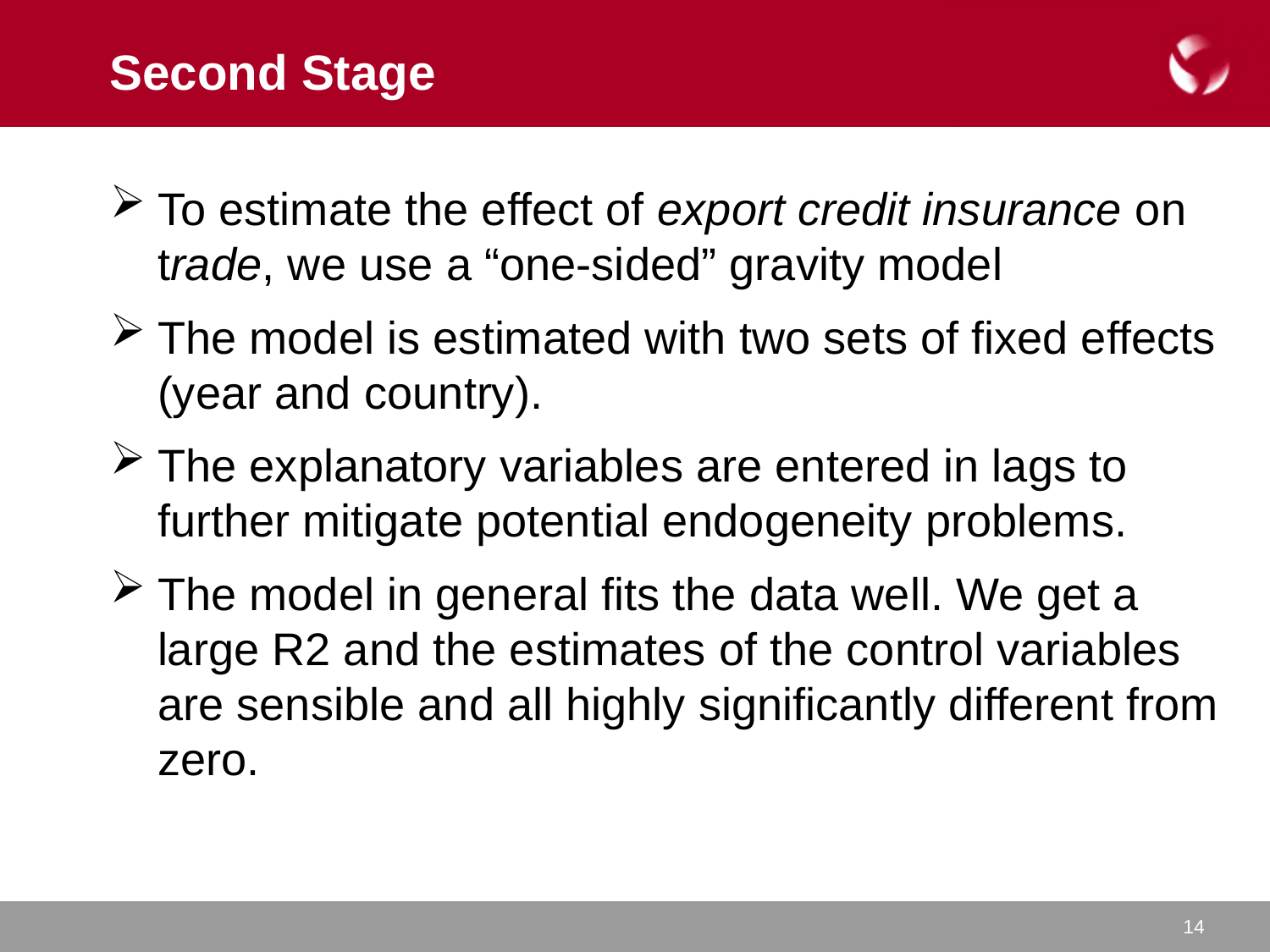

# Second Stage
To estimate the effect of export credit insurance on trade, we use a “one-sided” gravity model
The model is estimated with two sets of fixed effects (year and country).
The explanatory variables are entered in lags to further mitigate potential endogeneity problems.
The model in general fits the data well. We get a large R2 and the estimates of the control variables are sensible and all highly significantly different from zero.

14